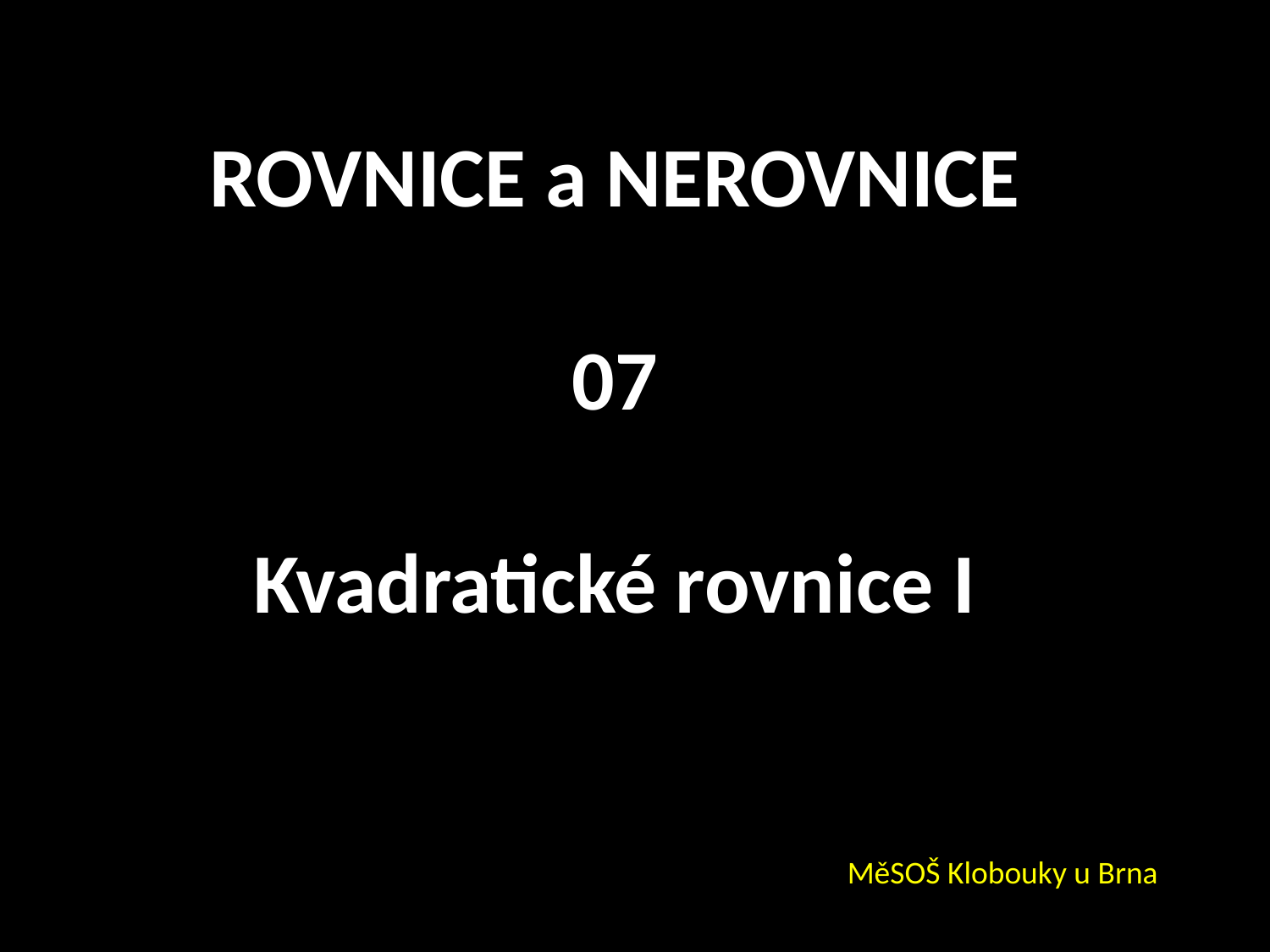

ROVNICE a NEROVNICE

07

Kvadratické rovnice I

MěSOŠ Klobouky u Brna